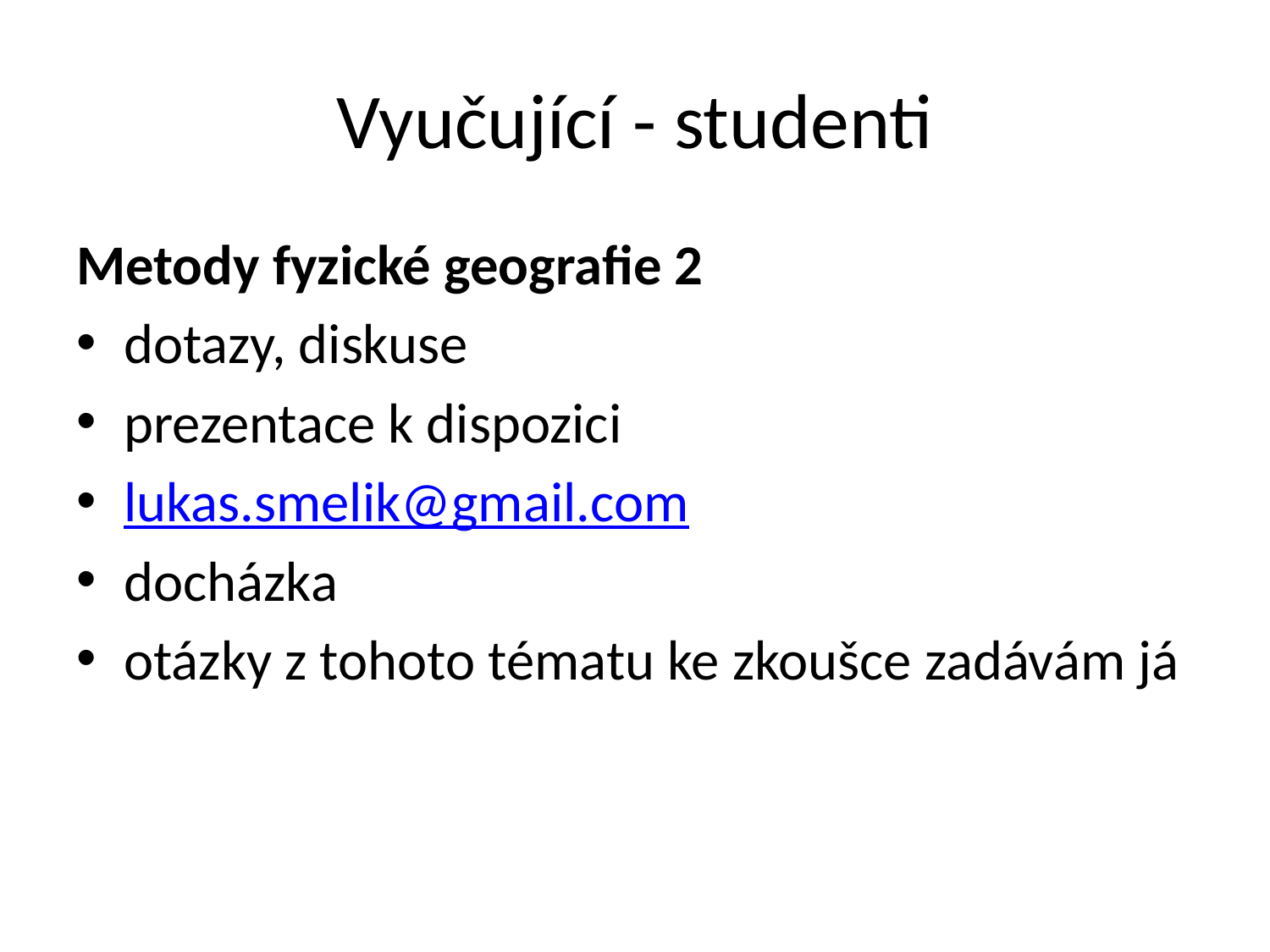

# Vyučující - studenti
Metody fyzické geografie 2
dotazy, diskuse
prezentace k dispozici
lukas.smelik@gmail.com
docházka
otázky z tohoto tématu ke zkoušce zadávám já